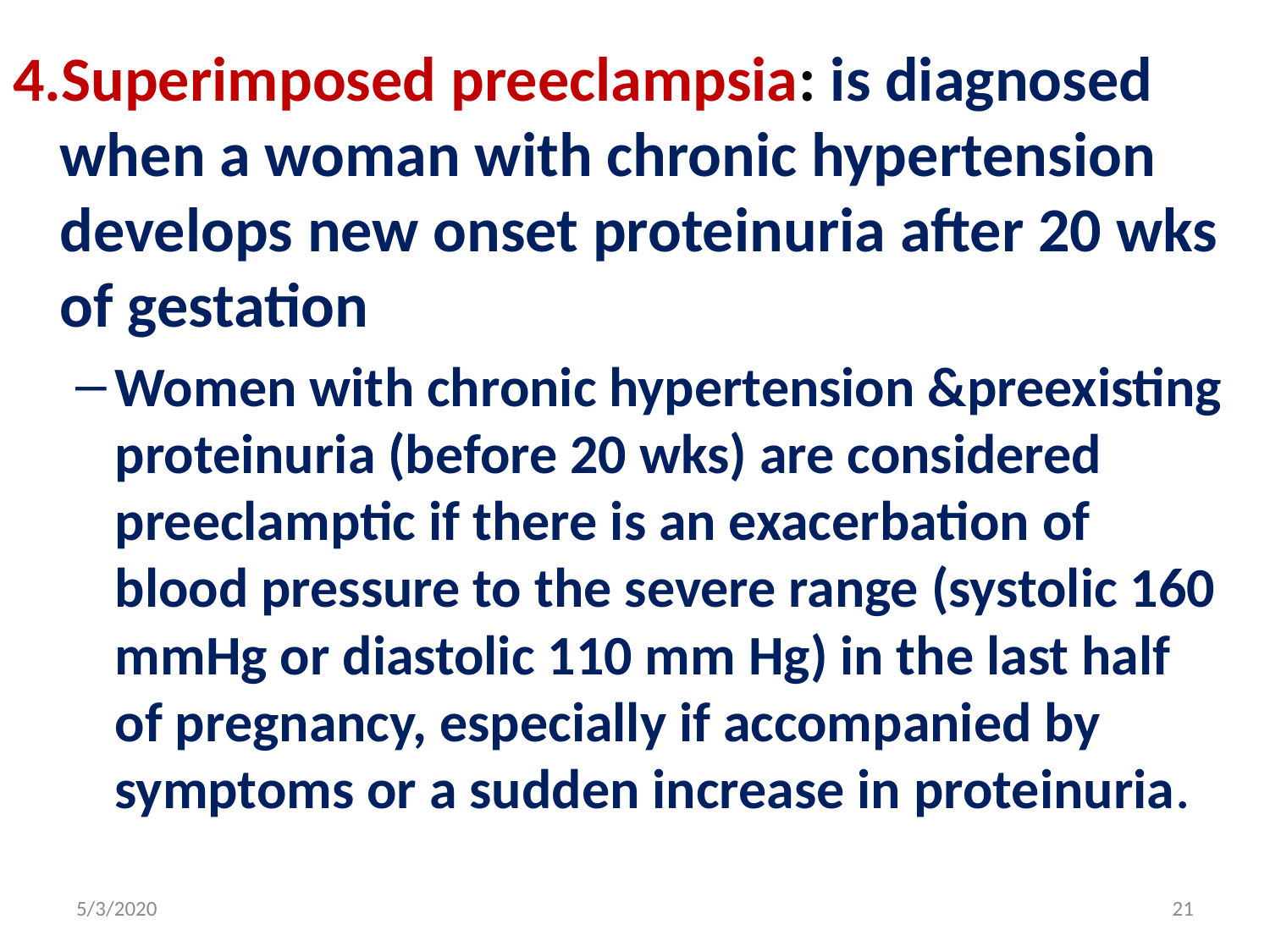

4.Superimposed preeclampsia: is diagnosed when a woman with chronic hypertension develops new onset proteinuria after 20 wks of gestation
Women with chronic hypertension &preexisting proteinuria (before 20 wks) are considered preeclamptic if there is an exacerbation of blood pressure to the severe range (systolic 160 mmHg or diastolic 110 mm Hg) in the last half of pregnancy, especially if accompanied by symptoms or a sudden increase in proteinuria.
5/3/2020
21